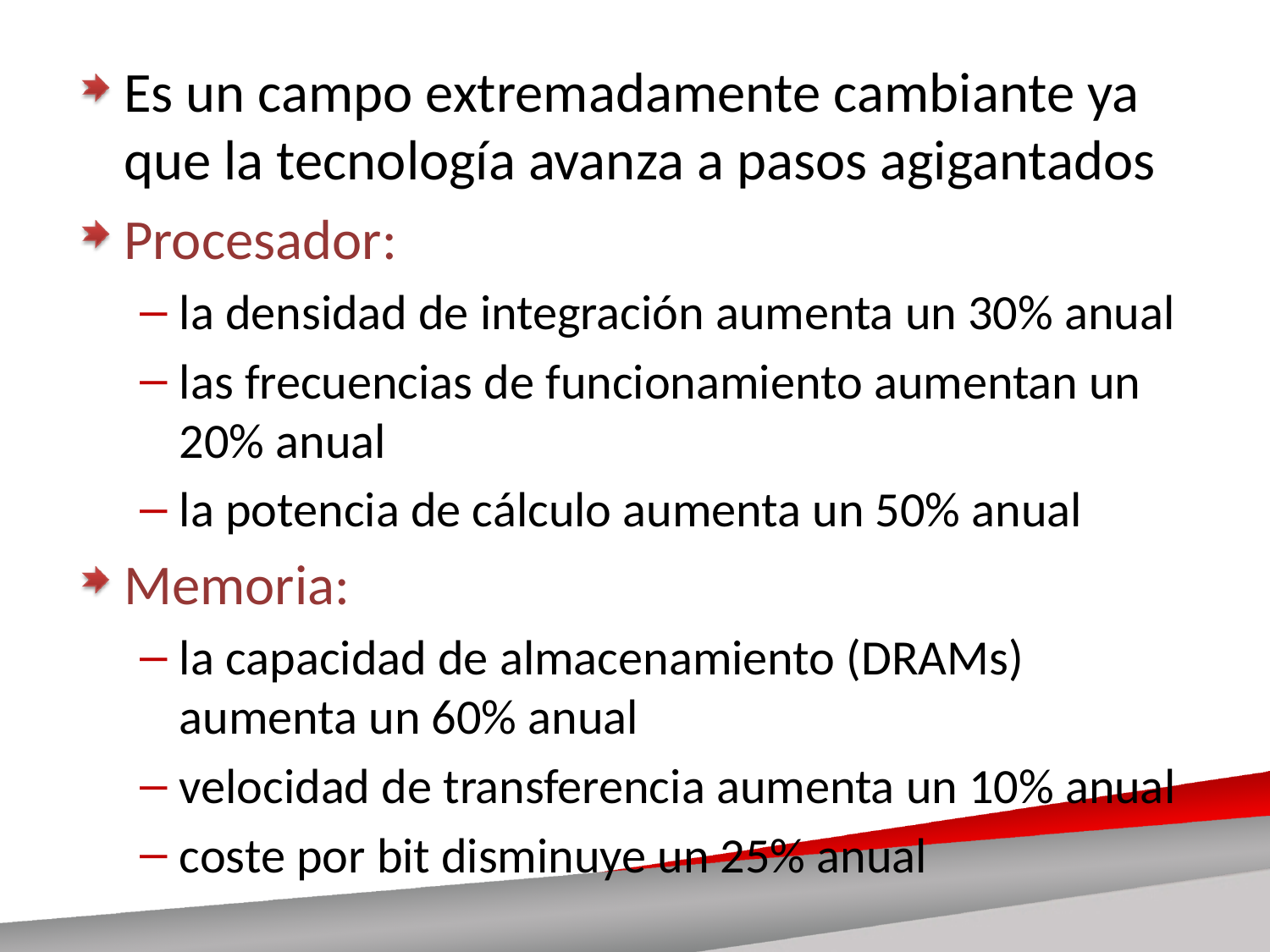

Es un campo extremadamente cambiante ya que la tecnología avanza a pasos agigantados
Procesador:
la densidad de integración aumenta un 30% anual
las frecuencias de funcionamiento aumentan un 20% anual
la potencia de cálculo aumenta un 50% anual
Memoria:
la capacidad de almacenamiento (DRAMs) aumenta un 60% anual
velocidad de transferencia aumenta un 10% anual
coste por bit disminuye un 25% anual